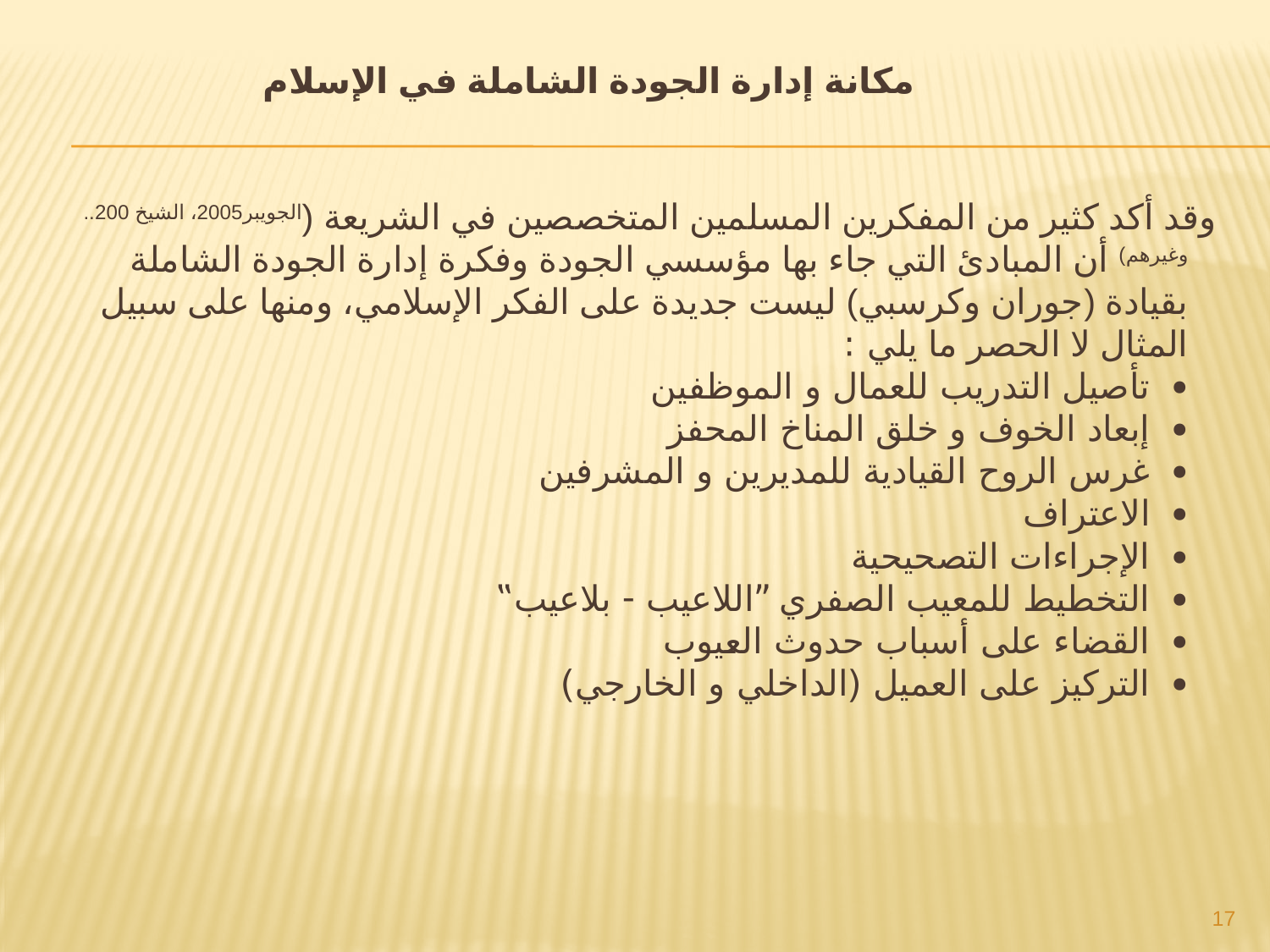

# مكانة إدارة الجودة الشاملة في الإسلام
  وقد أكد كثير من المفكرين المسلمين المتخصصين في الشريعة (الجويبر2005، الشيخ 200.. وغيرهم) أن المبادئ التي جاء بها مؤسسي الجودة وفكرة إدارة الجودة الشاملة بقيادة (جوران وكرسبي) ليست جديدة على الفكر الإسلامي، ومنها على سبيل المثال لا الحصر ما يلي :
•  تأصيل التدريب للعمال و الموظفين
•  إبعاد الخوف و خلق المناخ المحفز
•  غرس الروح القيادية للمديرين و المشرفين
•  الاعتراف
•  الإجراءات التصحيحية
•  التخطيط للمعيب الصفري ”اللاعيب - بلاعيب“
•  القضاء على أسباب حدوث العيوب
•  التركيز على العميل (الداخلي و الخارجي)
17